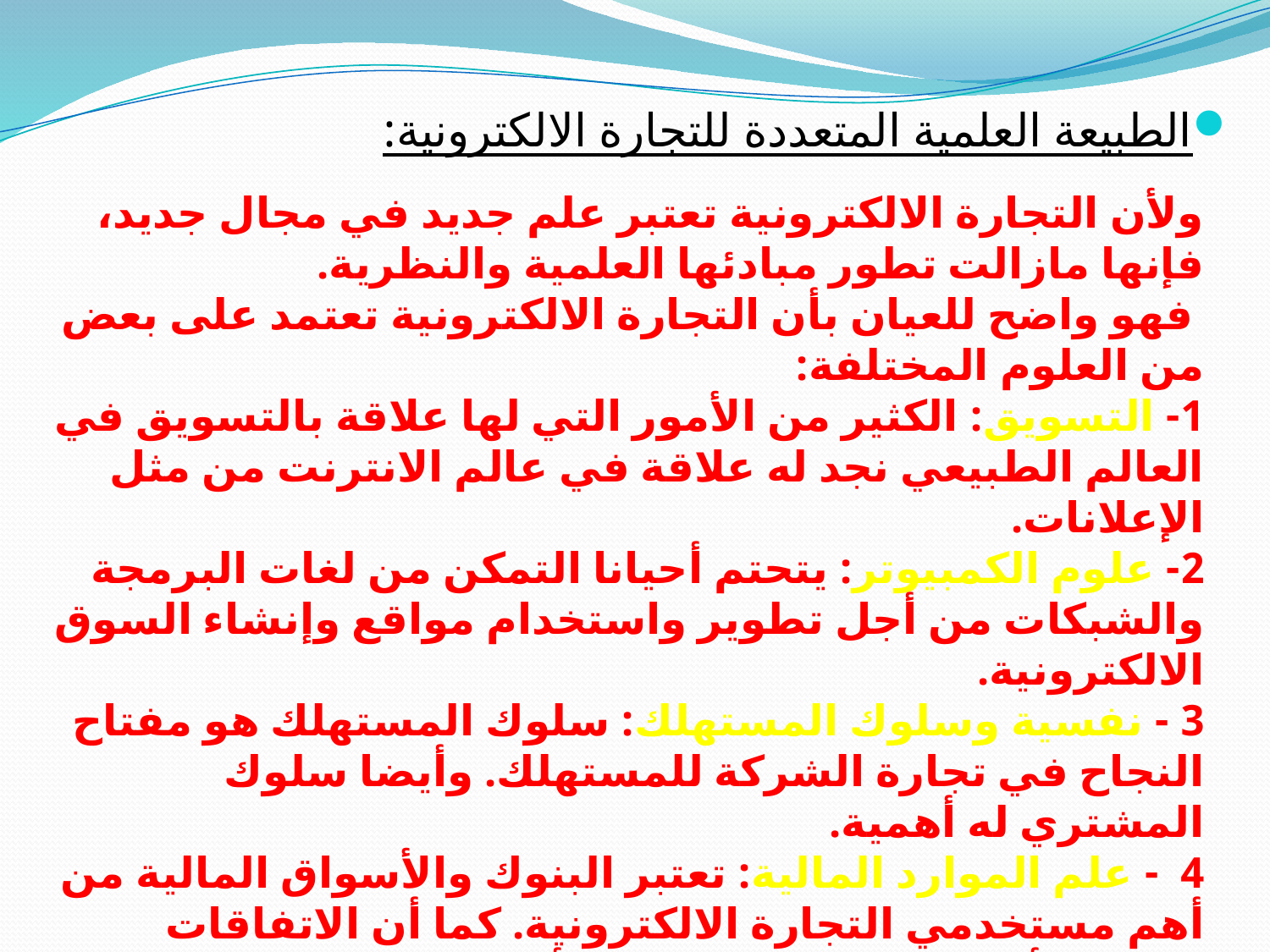

الطبيعة العلمية المتعددة للتجارة الالكترونية:
ولأن التجارة الالكترونية تعتبر علم جديد في مجال جديد، فإنها مازالت تطور مبادئها العلمية والنظرية.
 فهو واضح للعيان بأن التجارة الالكترونية تعتمد على بعض من العلوم المختلفة:
1- التسويق: الكثير من الأمور التي لها علاقة بالتسويق في العالم الطبيعي نجد له علاقة في عالم الانترنت من مثل الإعلانات.
2- علوم الكمبيوتر: يتحتم أحيانا التمكن من لغات البرمجة والشبكات من أجل تطوير واستخدام مواقع وإنشاء السوق الالكترونية.
3 - نفسية وسلوك المستهلك: سلوك المستهلك هو مفتاح النجاح في تجارة الشركة للمستهلك. وأيضا سلوك المشتري له أهمية.
4  - علم الموارد المالية: تعتبر البنوك والأسواق المالية من أهم مستخدمي التجارة الالكترونية. كما أن الاتفاقات المالية تأخذ حيزا كبيرا في عالم ألنت.
5  - علم الاقتصاد: تتأثر التجارة الالكترونية بالقوى الاقتصادية ولها تأثير قوي على اقتصاديات العالم واقتصاديات الدول.